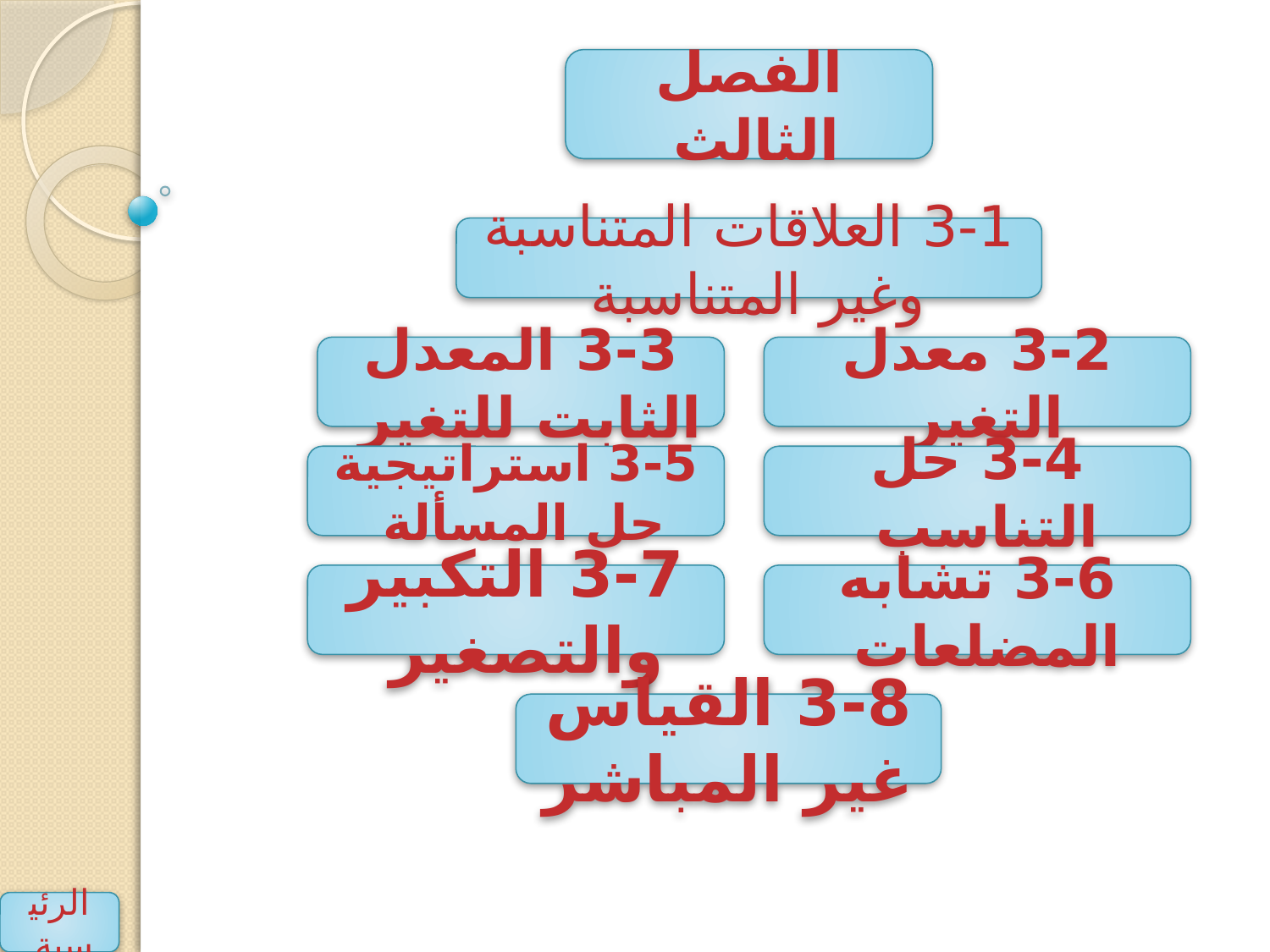

الفصل الثالث
3-1 العلاقات المتناسبة وغير المتناسبة
3-3 المعدل الثابت للتغير
3-2 معدل التغير
3-5 استراتيجية حل المسألة
3-4 حل التناسب
3-7 التكبير والتصغير

3-6 تشابه المضلعات

3-8 القياس غير المباشر
الرئيسية